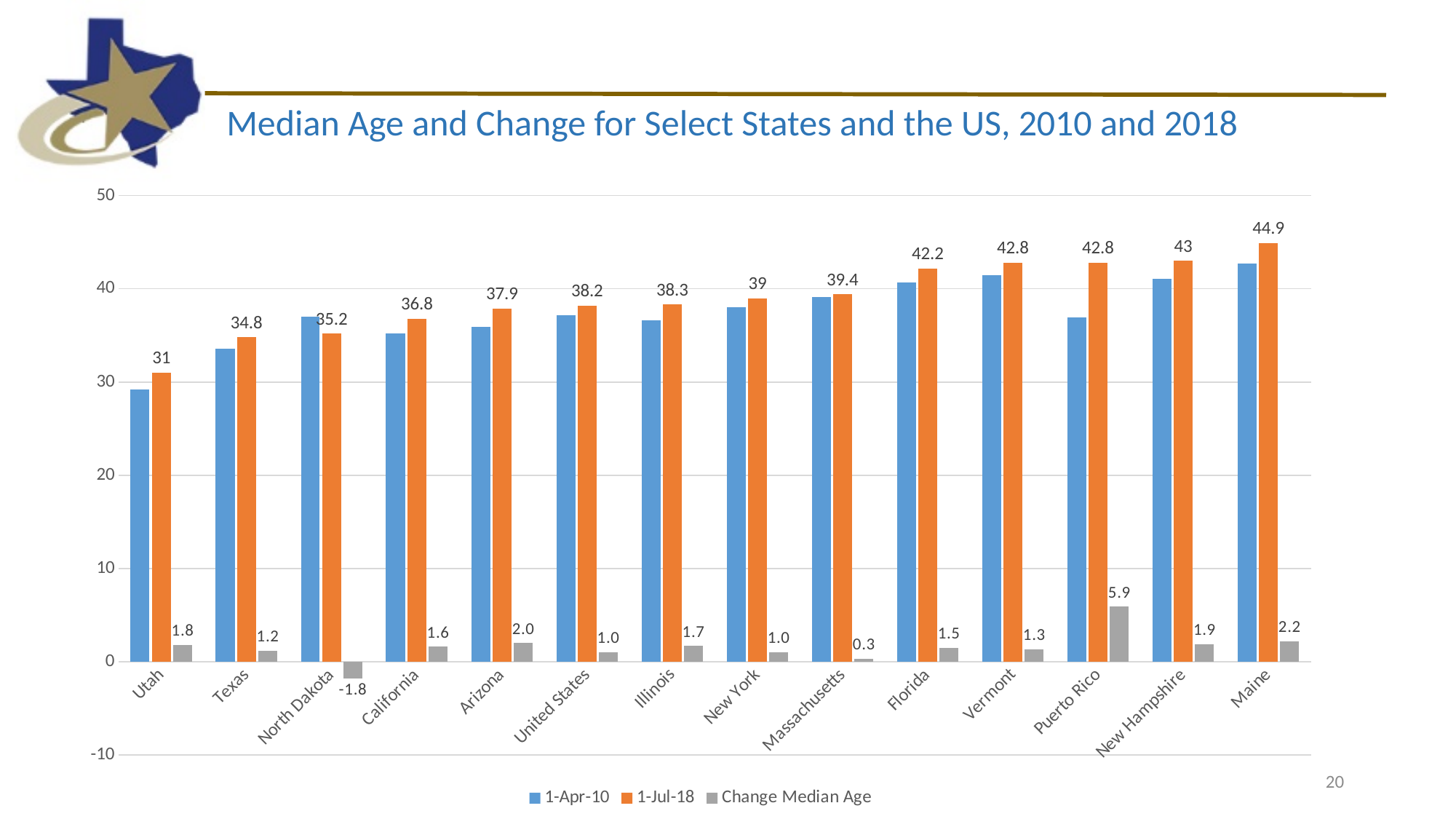

Median Age and Change for Select States and the US, 2010 and 2018

### Chart

| Category | 1-Apr-10 | 1-Jul-18 | Change Median Age |
|---|---|---|---|
| Utah | 29.2 | 31.0 | 1.8000000000000007 |
| Texas | 33.6 | 34.8 | 1.1999999999999957 |
| North Dakota | 37.0 | 35.2 | -1.7999999999999972 |
| California | 35.2 | 36.8 | 1.5999999999999943 |
| Arizona | 35.9 | 37.9 | 2.0 |
| United States | 37.2 | 38.2 | 1.0 |
| Illinois | 36.6 | 38.3 | 1.6999999999999957 |
| New York | 38.0 | 39.0 | 1.0 |
| Massachusetts | 39.1 | 39.4 | 0.29999999999999716 |
| Florida | 40.7 | 42.2 | 1.5 |
| Vermont | 41.5 | 42.8 | 1.2999999999999972 |
| Puerto Rico | 36.9 | 42.8 | 5.899999999999999 |
| New Hampshire | 41.1 | 43.0 | 1.8999999999999986 |
| Maine | 42.7 | 44.9 | 2.1999999999999957 |
20